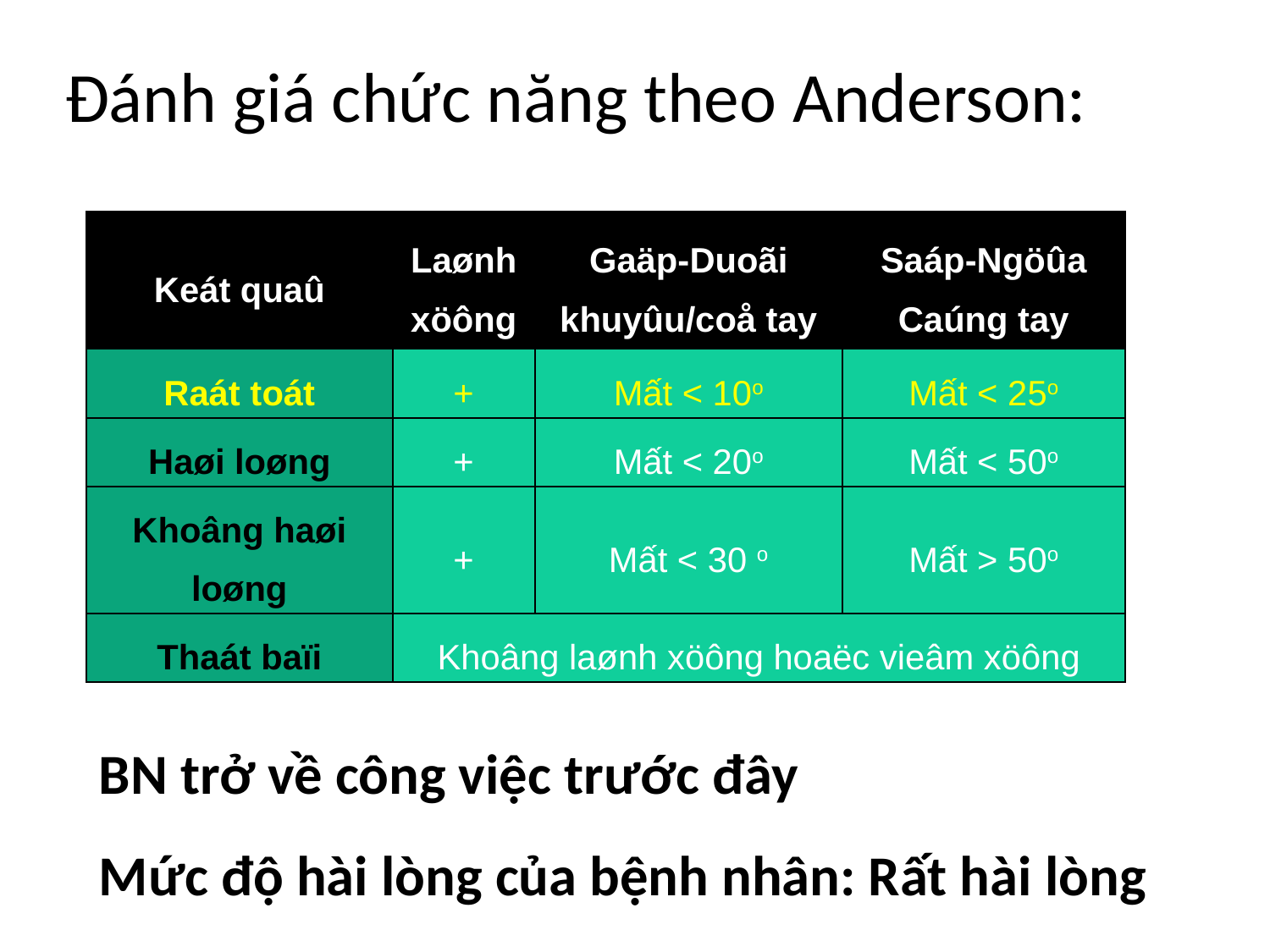

Đánh giá chức năng theo Anderson:

| Keát quaû | Laønh xöông | Gaäp-Duoãi khuyûu/coå tay | Saáp-Ngöûa Caúng tay |
| --- | --- | --- | --- |
| Raát toát | + | Mất < 10o | Mất < 25o |
| Haøi loøng | + | Mất < 20o | Mất < 50o |
| Khoâng haøi loøng | + | Mất < 30 o | Mất > 50o |
| Thaát baïi | Khoâng laønh xöông hoaëc vieâm xöông |  |  |
BN trở về công việc trước đây
Mức độ hài lòng của bệnh nhân: Rất hài lòng